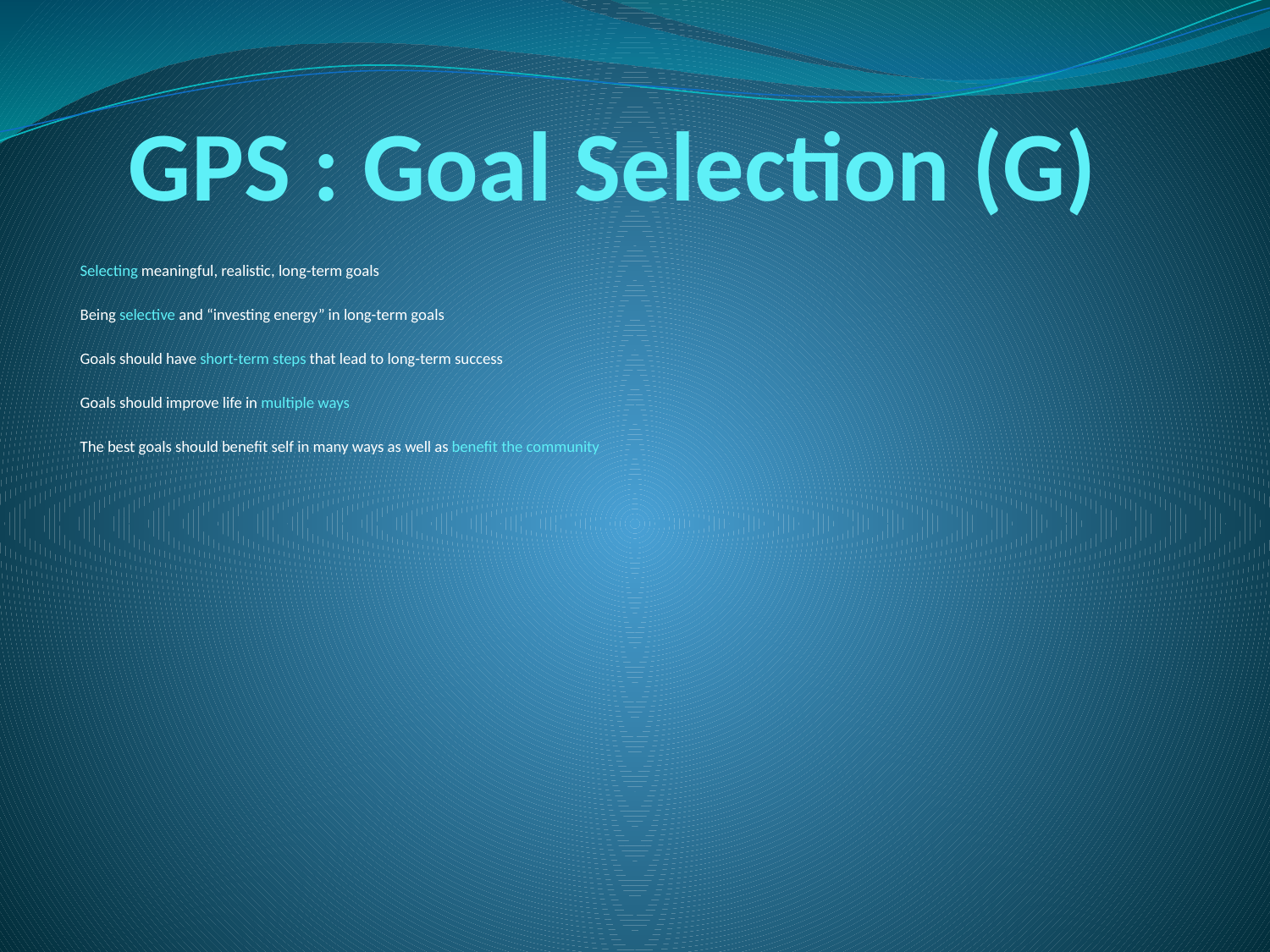

# GPS : Goal Selection (G)
Selecting meaningful, realistic, long-term goals

Being selective and “investing energy” in long-term goals

Goals should have short-term steps that lead to long-term success

Goals should improve life in multiple ways

The best goals should benefit self in many ways as well as benefit the community